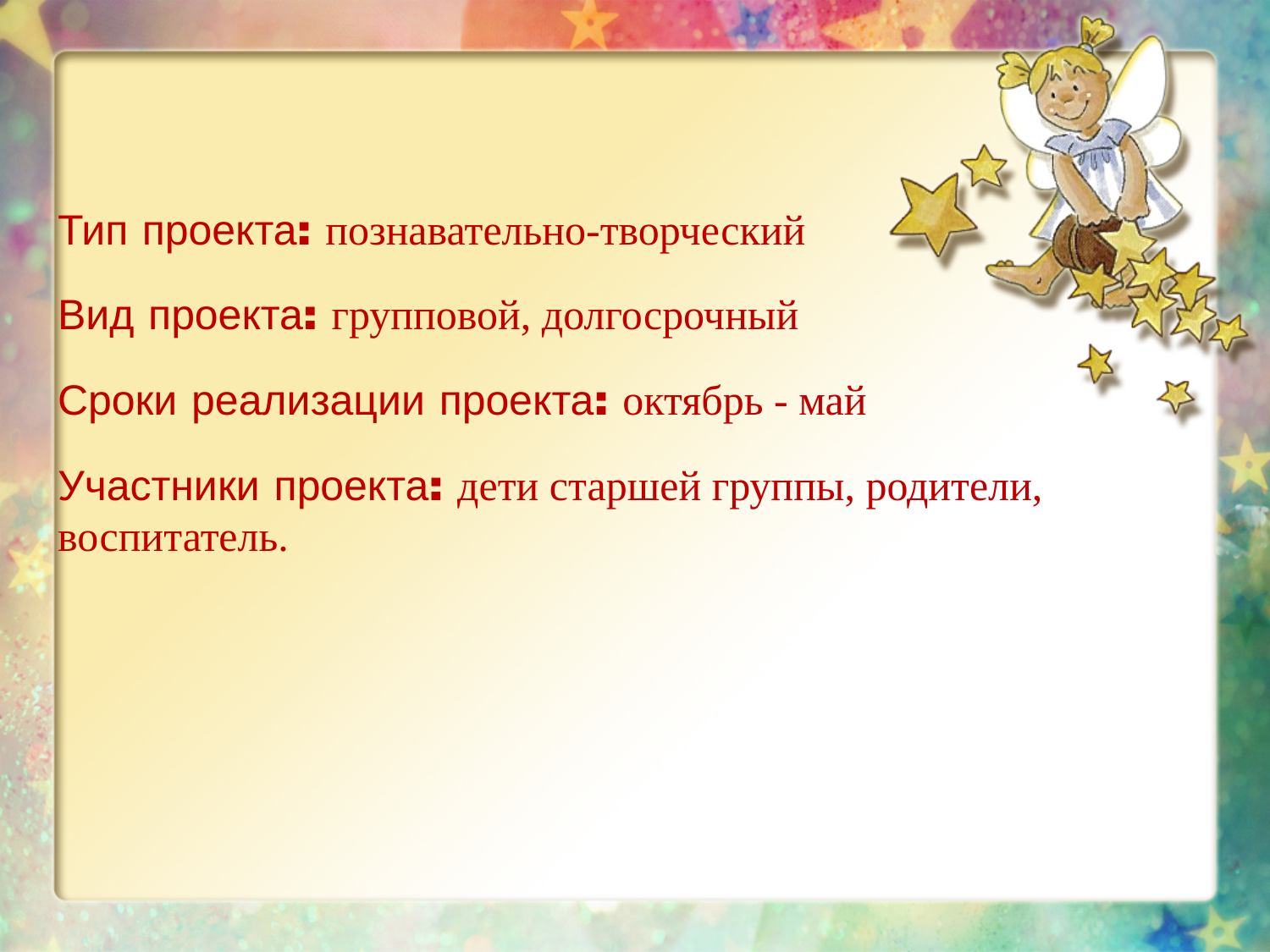

Тип проекта: познавательно-творческий
Вид проекта: групповой, долгосрочный
Сроки реализации проекта: октябрь - май
Участники проекта: дети старшей группы, родители, воспитатель.